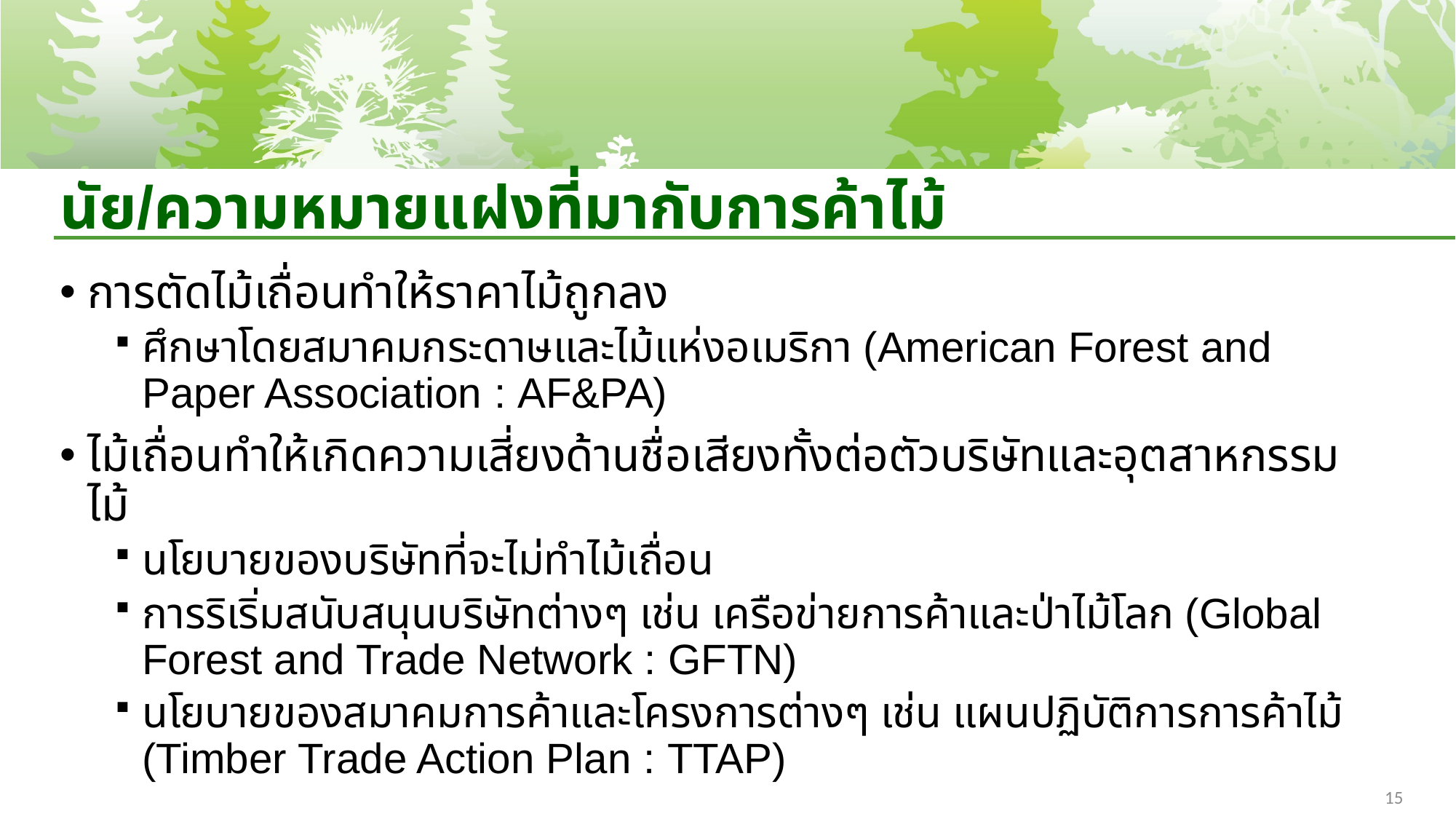

# นัย/ความหมายแฝงที่มากับการค้าไม้
การตัดไม้เถื่อนทำให้ราคาไม้ถูกลง
ศึกษาโดยสมาคมกระดาษและไม้แห่งอเมริกา (American Forest and Paper Association : AF&PA)
ไม้เถื่อนทำให้เกิดความเสี่ยงด้านชื่อเสียงทั้งต่อตัวบริษัทและอุตสาหกรรมไม้
นโยบายของบริษัทที่จะไม่ทำไม้เถื่อน
การริเริ่มสนับสนุนบริษัทต่างๆ เช่น เครือข่ายการค้าและป่าไม้โลก (Global Forest and Trade Network : GFTN)
นโยบายของสมาคมการค้าและโครงการต่างๆ เช่น แผนปฏิบัติการการค้าไม้ (Timber Trade Action Plan : TTAP)
15